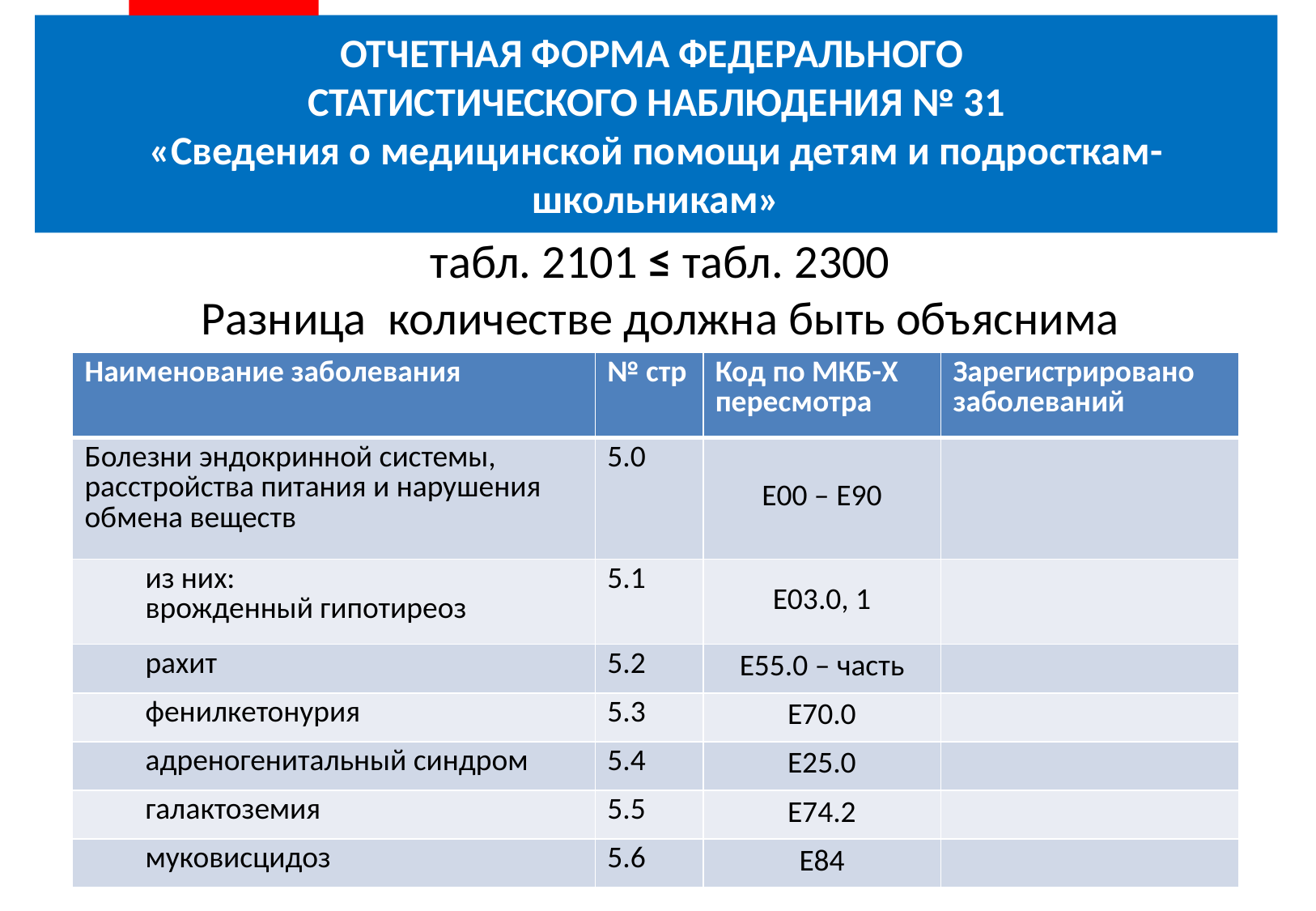

# ОТЧЕТНАЯ ФОРМА ФЕДЕРАЛЬНОГО СТАТИСТИЧЕСКОГО НАБЛЮДЕНИЯ № 31 «Сведения о медицинской помощи детям и подросткам-школьникам»
табл. 2101 ≤ табл. 2300
Разница  количестве должна быть объяснима
| Наименование заболевания | № стр | Код по МКБ-Х пересмотра | Зарегистрировано заболеваний |
| --- | --- | --- | --- |
| Болезни эндокринной системы, расстройства питания и нарушения обмена веществ | 5.0 | Е00 – Е90 |  |
| из них: врожденный гипотиреоз | 5.1 | Е03.0, 1 |  |
| рахит | 5.2 | Е55.0 – часть |  |
| фенилкетонурия | 5.3 | Е70.0 |  |
| адреногенитальный синдром | 5.4 | Е25.0 |  |
| галактоземия | 5.5 | Е74.2 |  |
| муковисцидоз | 5.6 | Е84 |  |
3